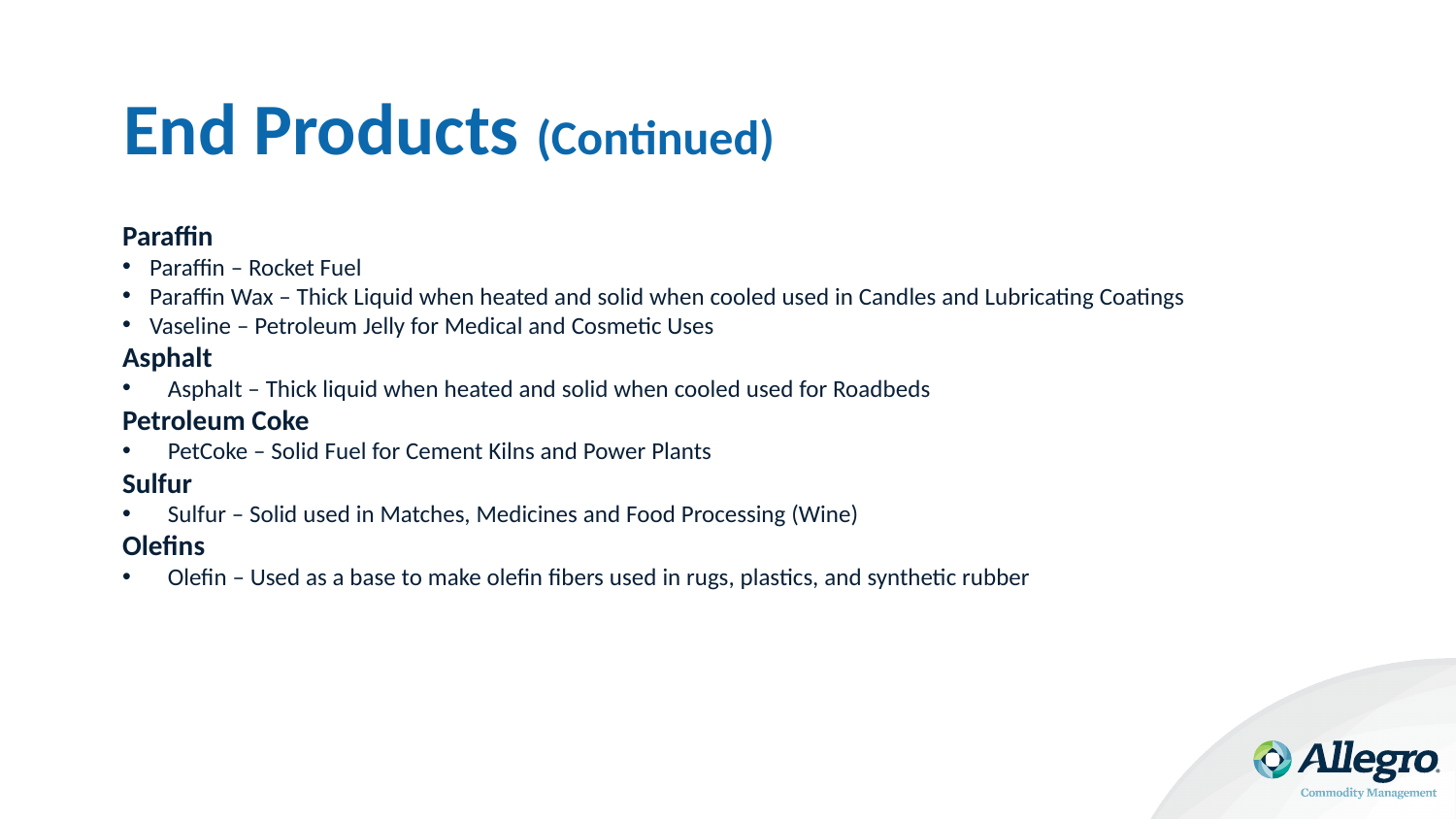

# End Products (Continued)

Paraffin
Paraffin – Rocket Fuel
Paraffin Wax – Thick Liquid when heated and solid when cooled used in Candles and Lubricating Coatings
Vaseline – Petroleum Jelly for Medical and Cosmetic Uses
Asphalt
Asphalt – Thick liquid when heated and solid when cooled used for Roadbeds
Petroleum Coke
PetCoke – Solid Fuel for Cement Kilns and Power Plants
Sulfur
Sulfur – Solid used in Matches, Medicines and Food Processing (Wine)
Olefins
Olefin – Used as a base to make olefin fibers used in rugs, plastics, and synthetic rubber